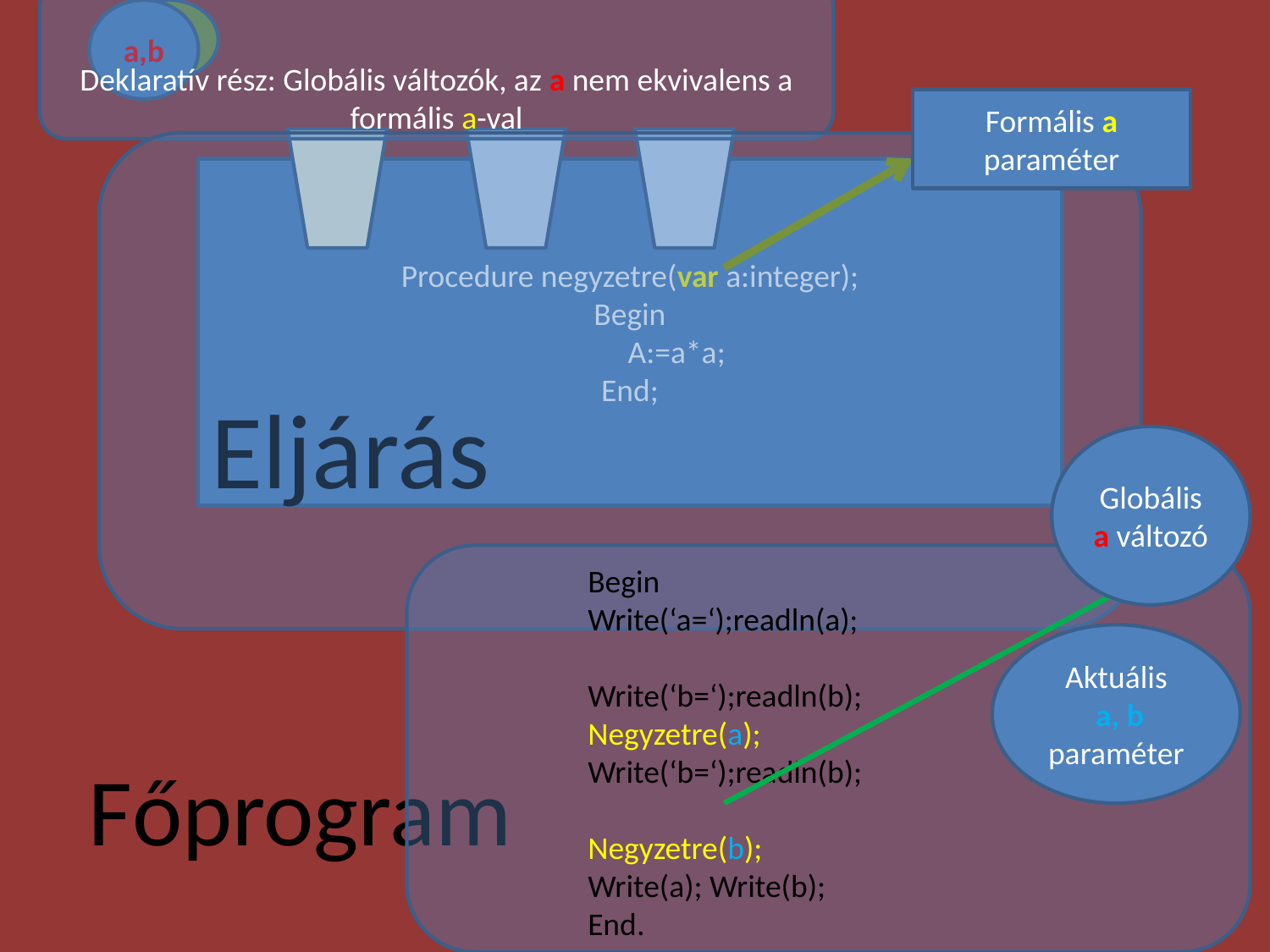

a,b
b vagy a

Deklaratív rész: Globális változók, az a nem ekvivalens a formális a-val
Formális a paraméter

Procedure negyzetre(var a:integer);
Begin
             A:=a*a;
End;
Eljárás
Globális a változó

Begin
Write(‘a=‘);readln(a);

Write(‘b=‘);readln(b);
Negyzetre(a);
Write(‘b=‘);readln(b);

Negyzetre(b);
Write(a); Write(b);
End.
Aktuális
 a, b paraméter
Főprogram